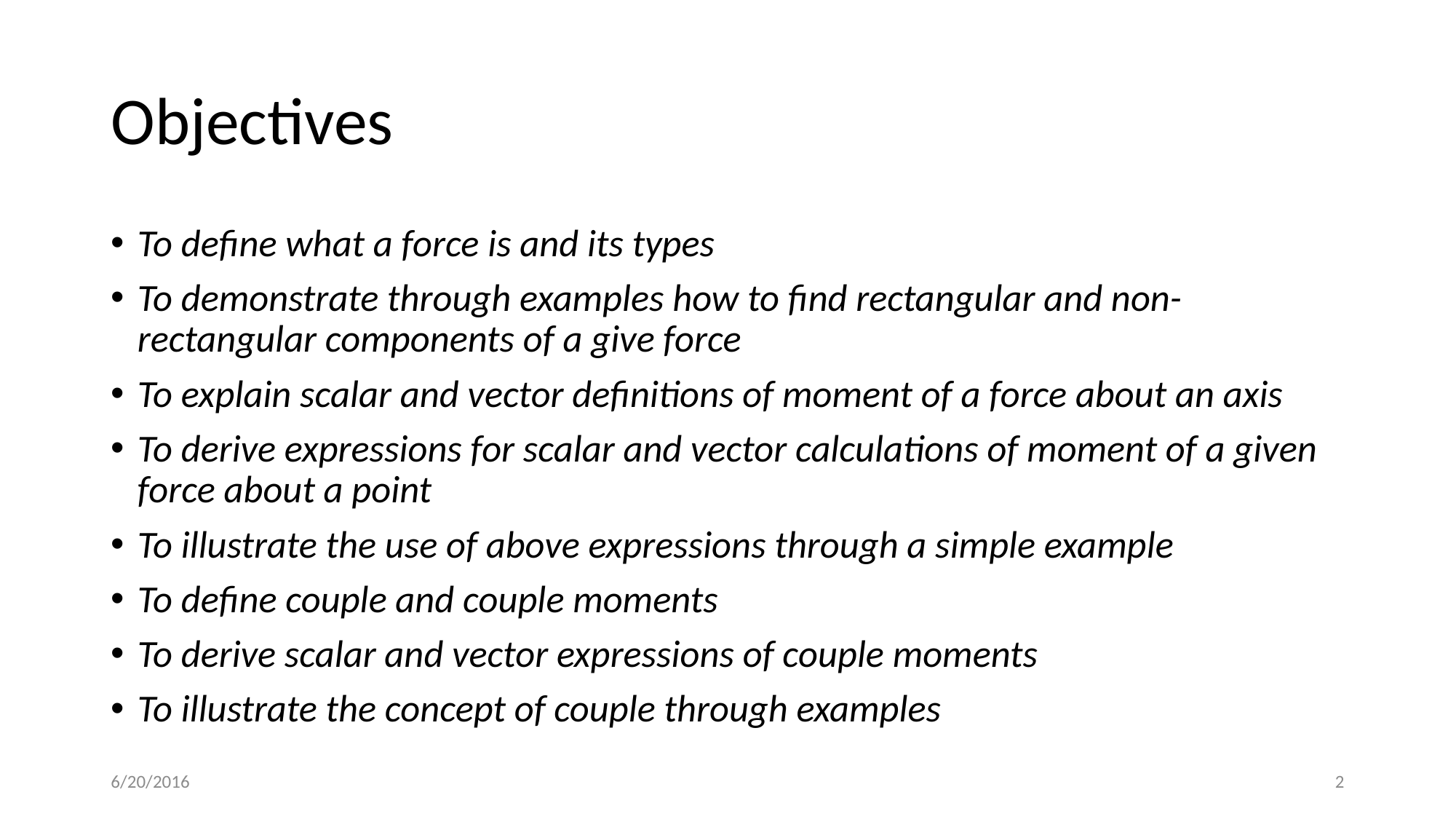

# Objectives
To define what a force is and its types
To demonstrate through examples how to find rectangular and non-rectangular components of a give force
To explain scalar and vector definitions of moment of a force about an axis
To derive expressions for scalar and vector calculations of moment of a given force about a point
To illustrate the use of above expressions through a simple example
To define couple and couple moments
To derive scalar and vector expressions of couple moments
To illustrate the concept of couple through examples

6/20/2016
2